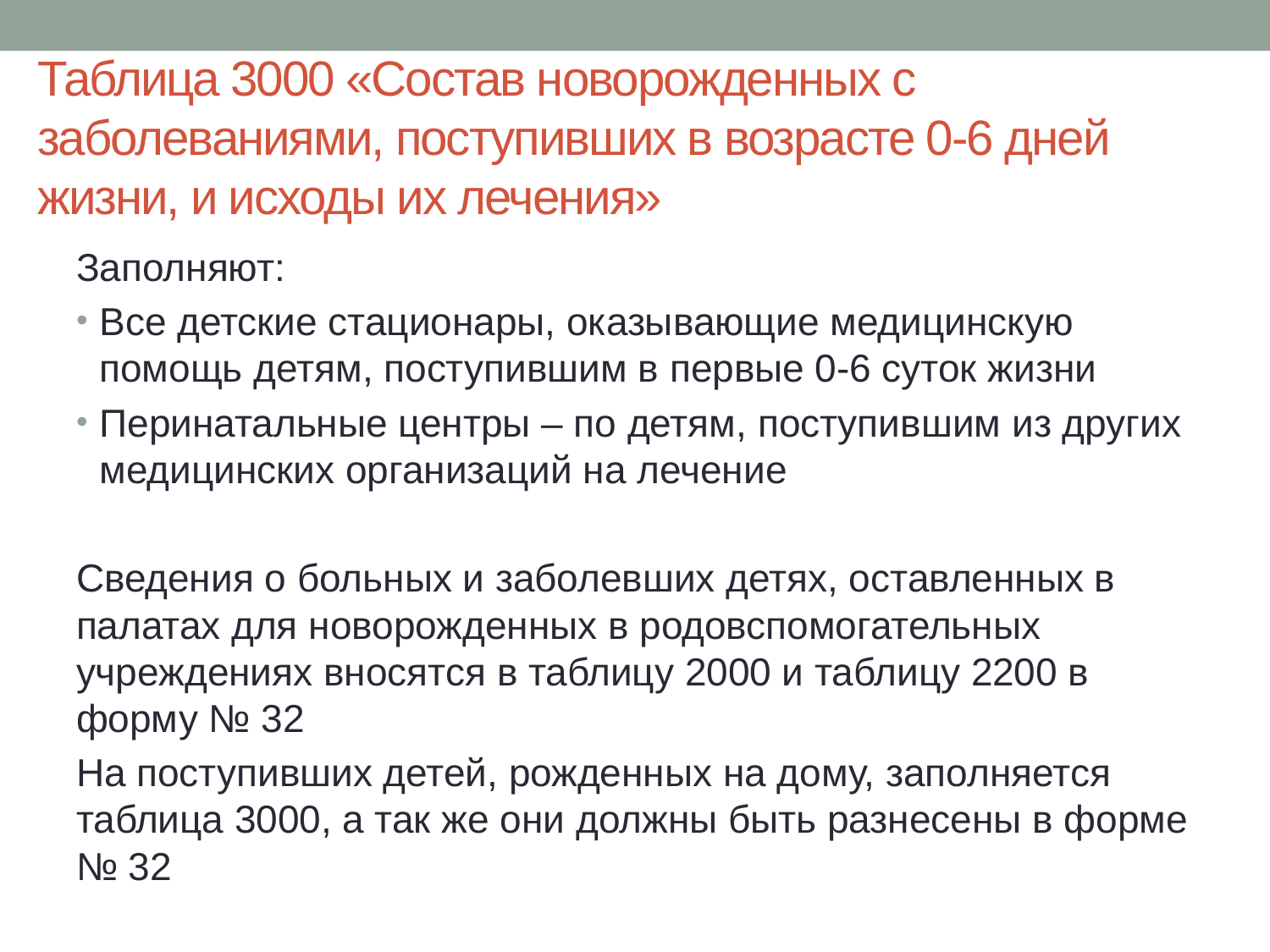

# Таблица 3000 «Состав новорожденных с заболеваниями, поступивших в возрасте 0-6 дней жизни, и исходы их лечения»
Заполняют:
Все детские стационары, оказывающие медицинскую помощь детям, поступившим в первые 0-6 суток жизни
Перинатальные центры – по детям, поступившим из других медицинских организаций на лечение

Сведения о больных и заболевших детях, оставленных в палатах для новорожденных в родовспомогательных учреждениях вносятся в таблицу 2000 и таблицу 2200 в форму № 32
На поступивших детей, рожденных на дому, заполняется таблица 3000, а так же они должны быть разнесены в форме № 32